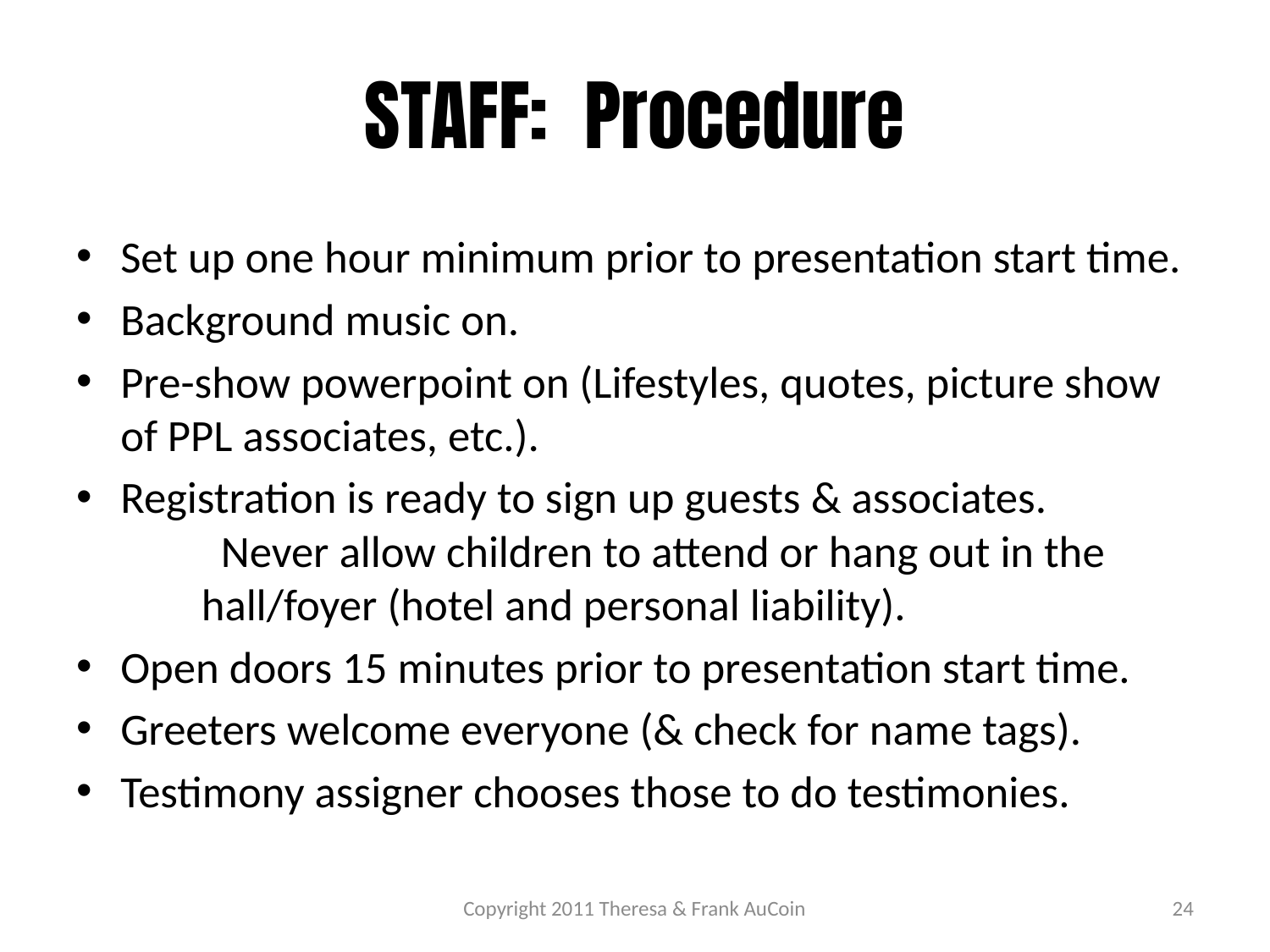

# STAFF:  Procedure
Set up one hour minimum prior to presentation start time.
Background music on.
Pre-show powerpoint on (Lifestyles, quotes, picture show of PPL associates, etc.).
Registration is ready to sign up guests & associates.
	Never allow children to attend or hang out in the
        hall/foyer (hotel and personal liability).
Open doors 15 minutes prior to presentation start time.
Greeters welcome everyone (& check for name tags).
Testimony assigner chooses those to do testimonies.

Copyright 2011 Theresa & Frank AuCoin
24